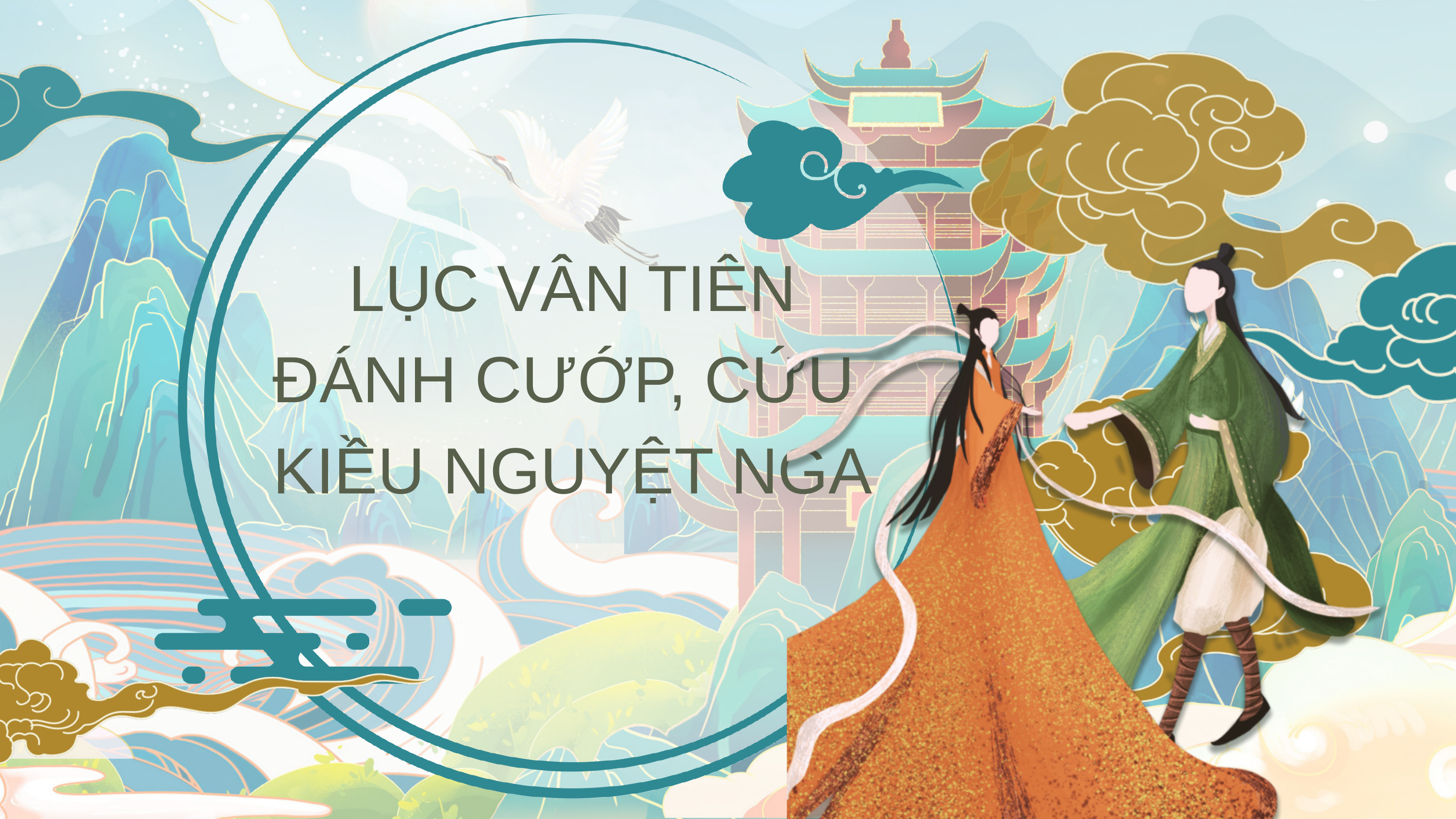

LỤC VÂN TIÊN
ĐÁNH CƯỚP, CỨU
KIỀU NGUYỆT NGA